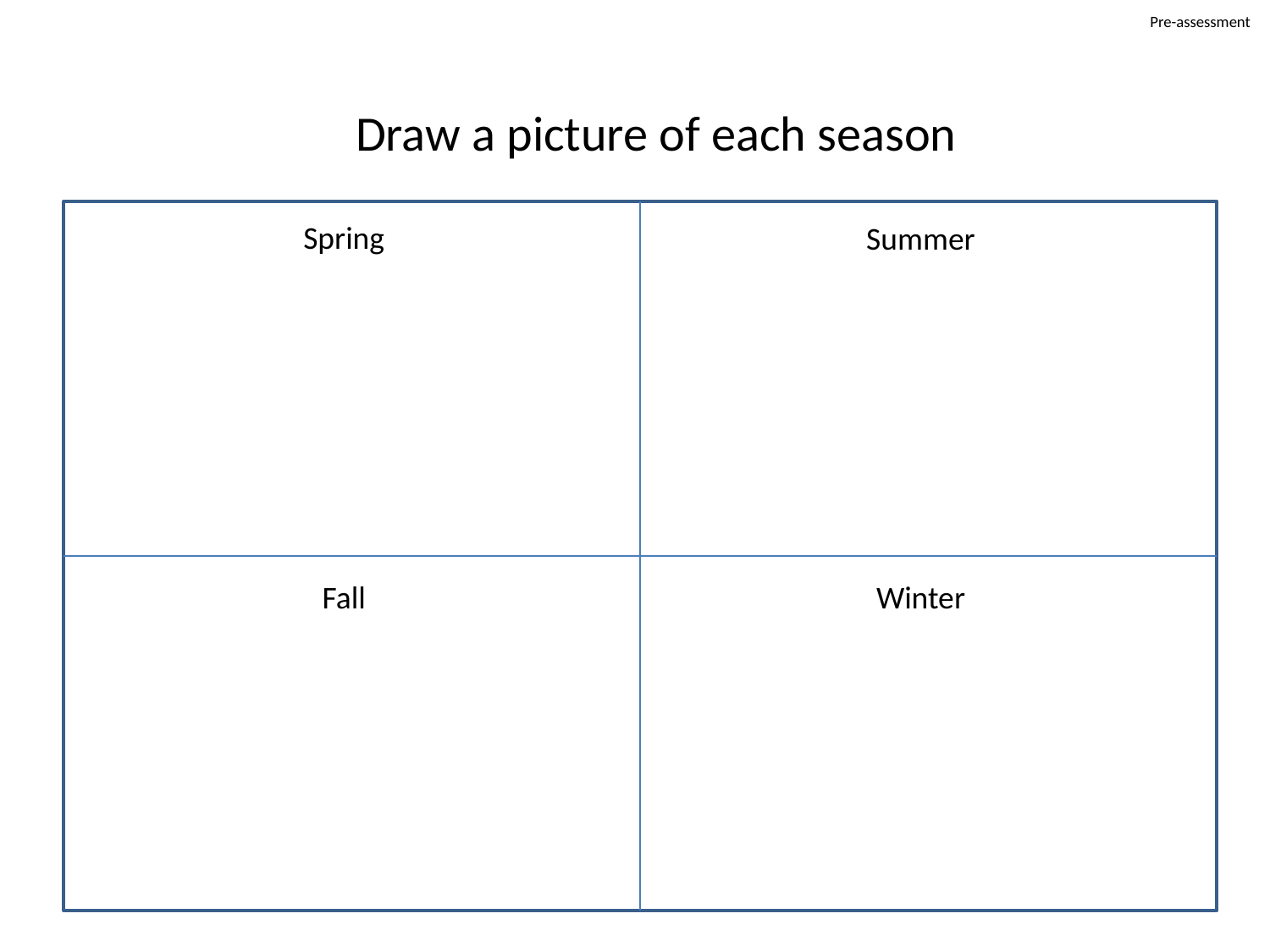

Pre-assessment
Draw a picture of each season

Spring
Summer
Fall
Winter